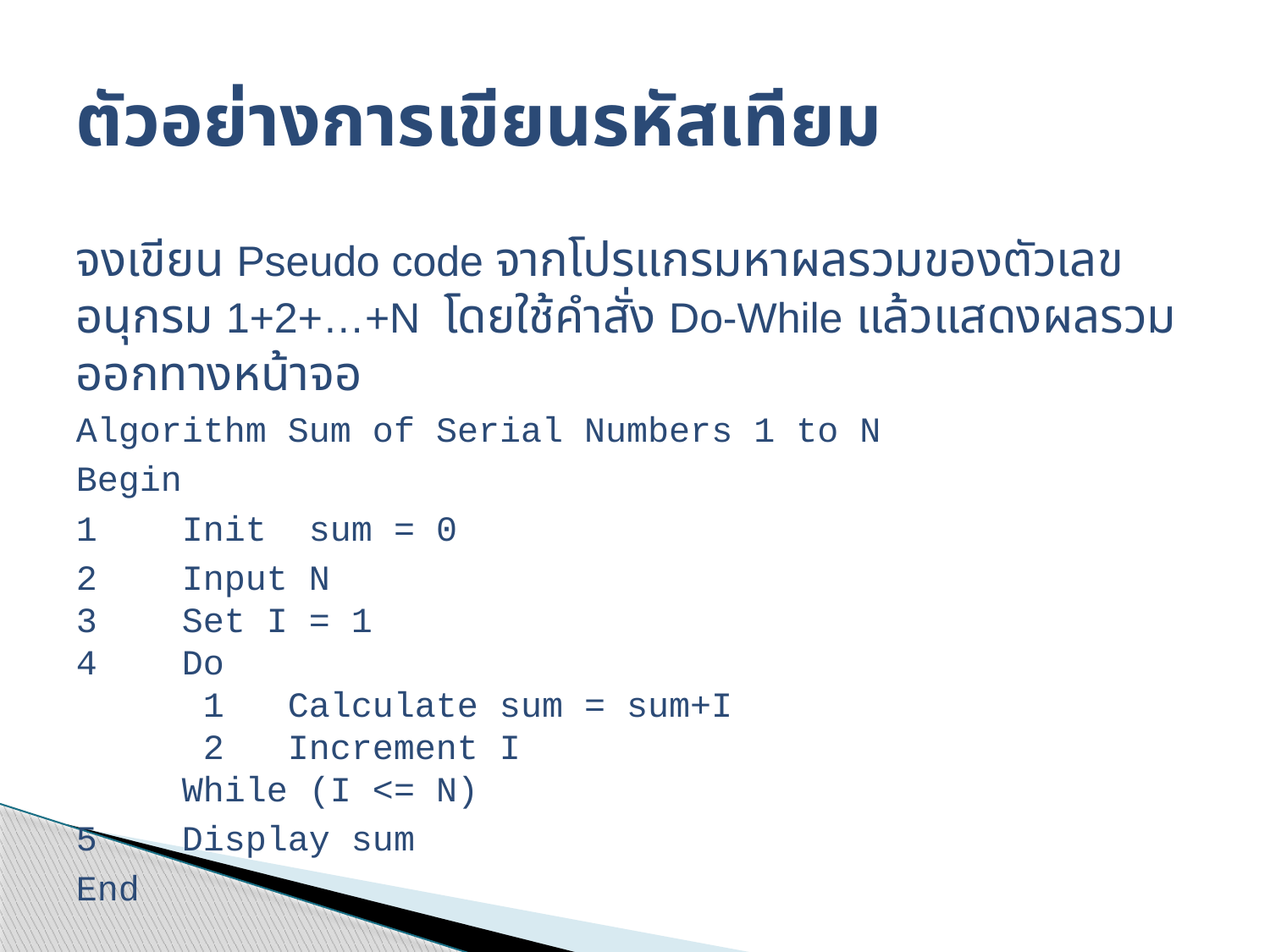

# ตัวอย่างการเขียนรหัสเทียม
จงเขียน Pseudo code จากโปรแกรมหาผลรวมของตัวเลขอนุกรม 1+2+…+N  โดยใช้คำสั่ง Do-While แล้วแสดงผลรวมออกทางหน้าจอ
Algorithm Sum of Serial Numbers 1 to N
Begin
1    Init  sum = 0
2    Input N
3    Set I = 1
4    Do
     	1   Calculate sum = sum+I
     	2   Increment I
     While (I <= N)
5    Display sum
End